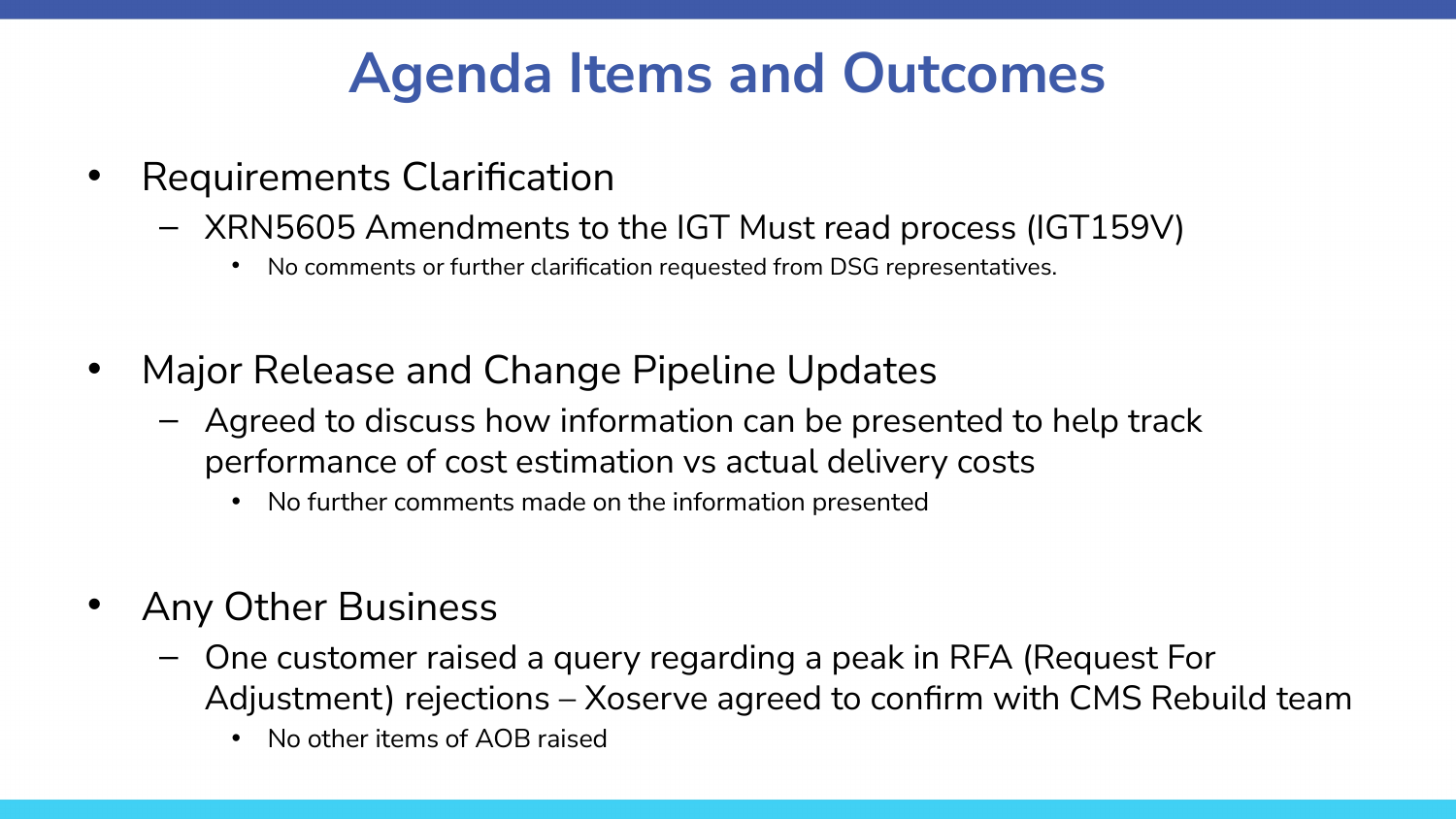

# Agenda Items and Outcomes
Requirements Clarification
XRN5605 Amendments to the IGT Must read process (IGT159V)
No comments or further clarification requested from DSG representatives.

Major Release and Change Pipeline Updates
Agreed to discuss how information can be presented to help track performance of cost estimation vs actual delivery costs
No further comments made on the information presented

Any Other Business
One customer raised a query regarding a peak in RFA (Request For Adjustment) rejections – Xoserve agreed to confirm with CMS Rebuild team
No other items of AOB raised